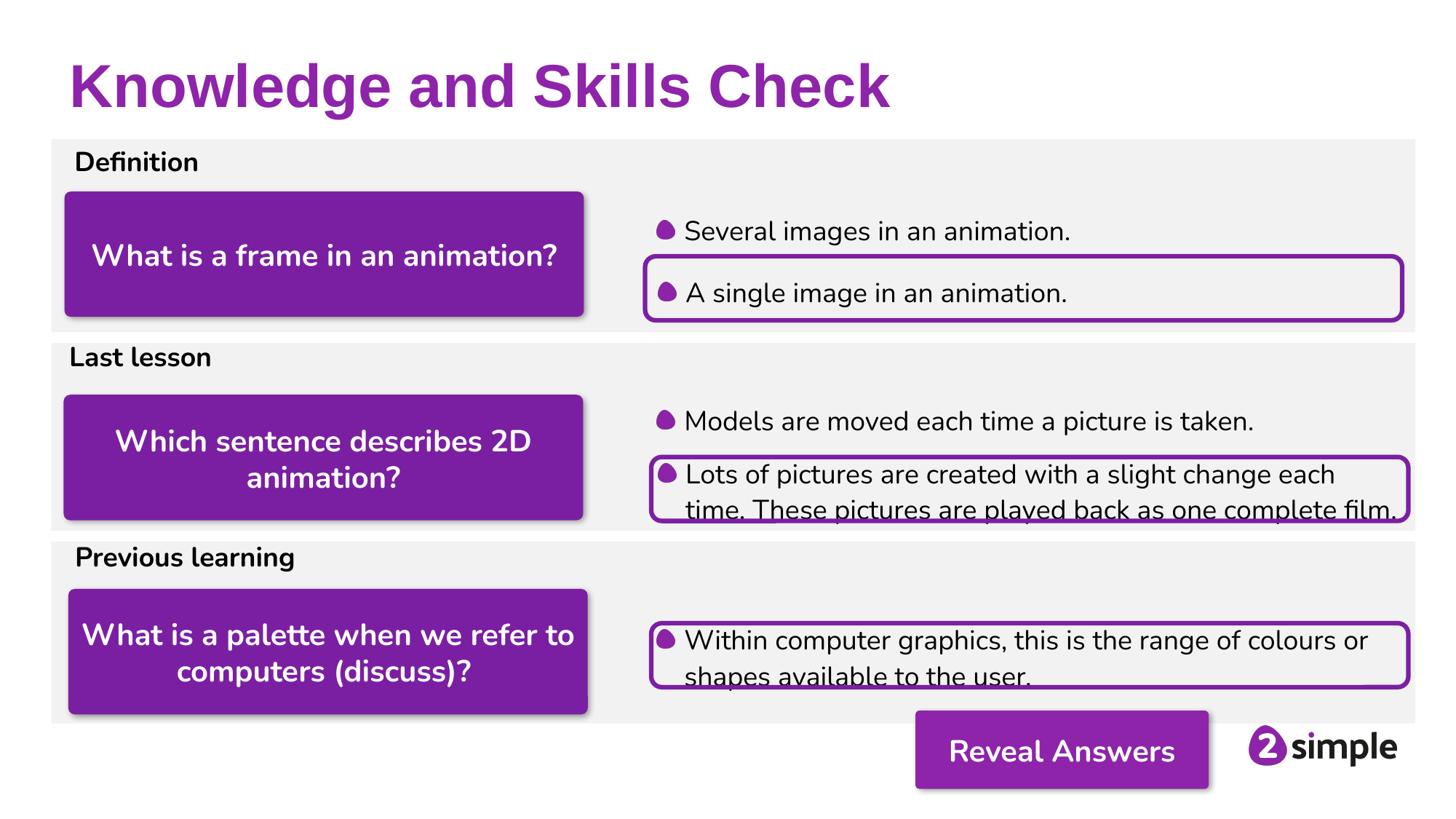

# Knowledge and Skills Check

Definition
What is a frame in an animation?
Several images in an animation.

A single image in an animation.
Last lesson

Models are moved each time a picture is taken.
Which sentence describes 2D animation?
Lots of pictures are created with a slight change each time. These pictures are played back as one complete film.

Previous learning

What is a palette when we refer to computers (discuss)?
Within computer graphics, this is the range of colours or shapes available to the user.

Reveal Answers